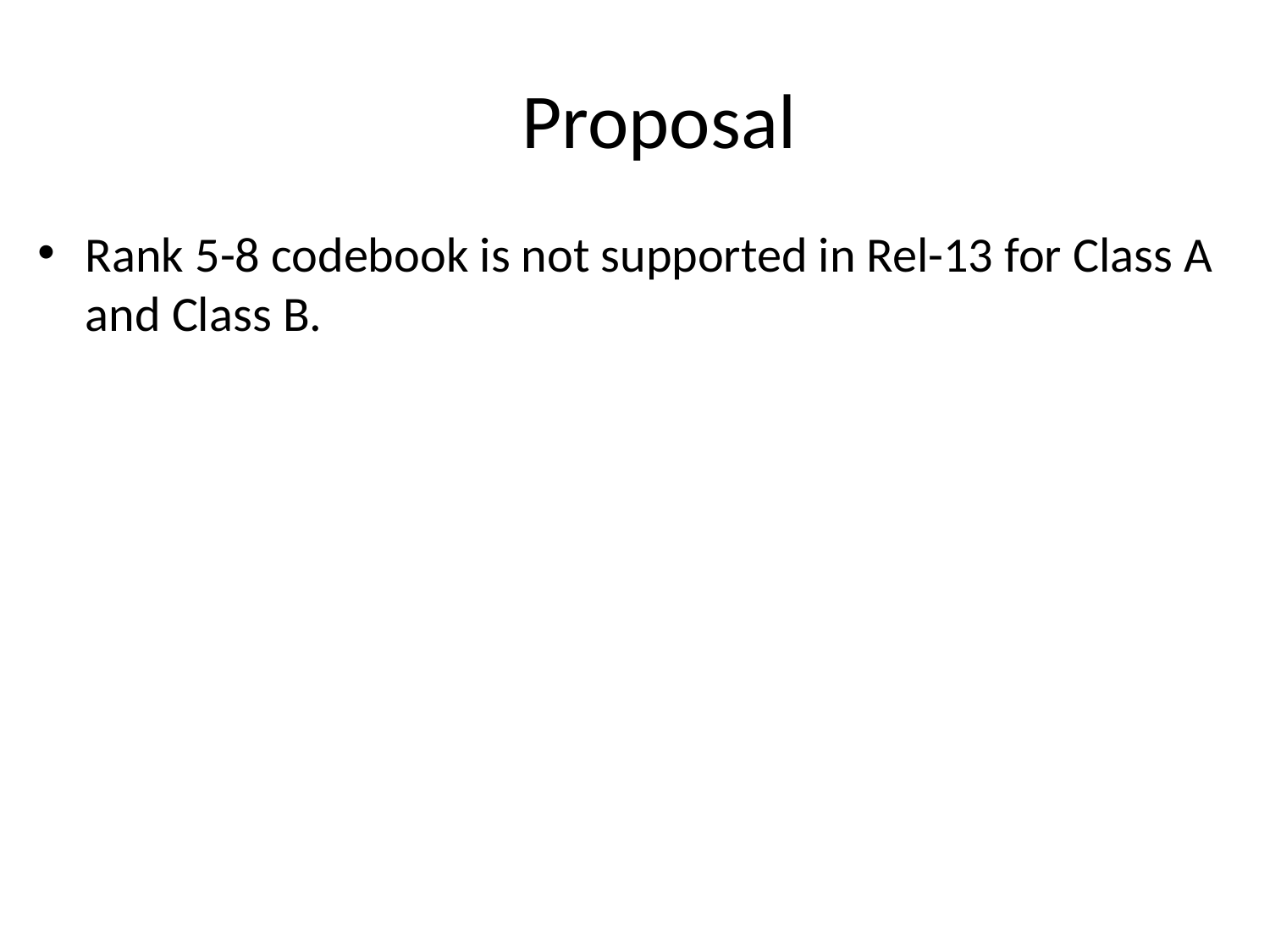

# Proposal
Rank 5-8 codebook is not supported in Rel-13 for Class A and Class B.